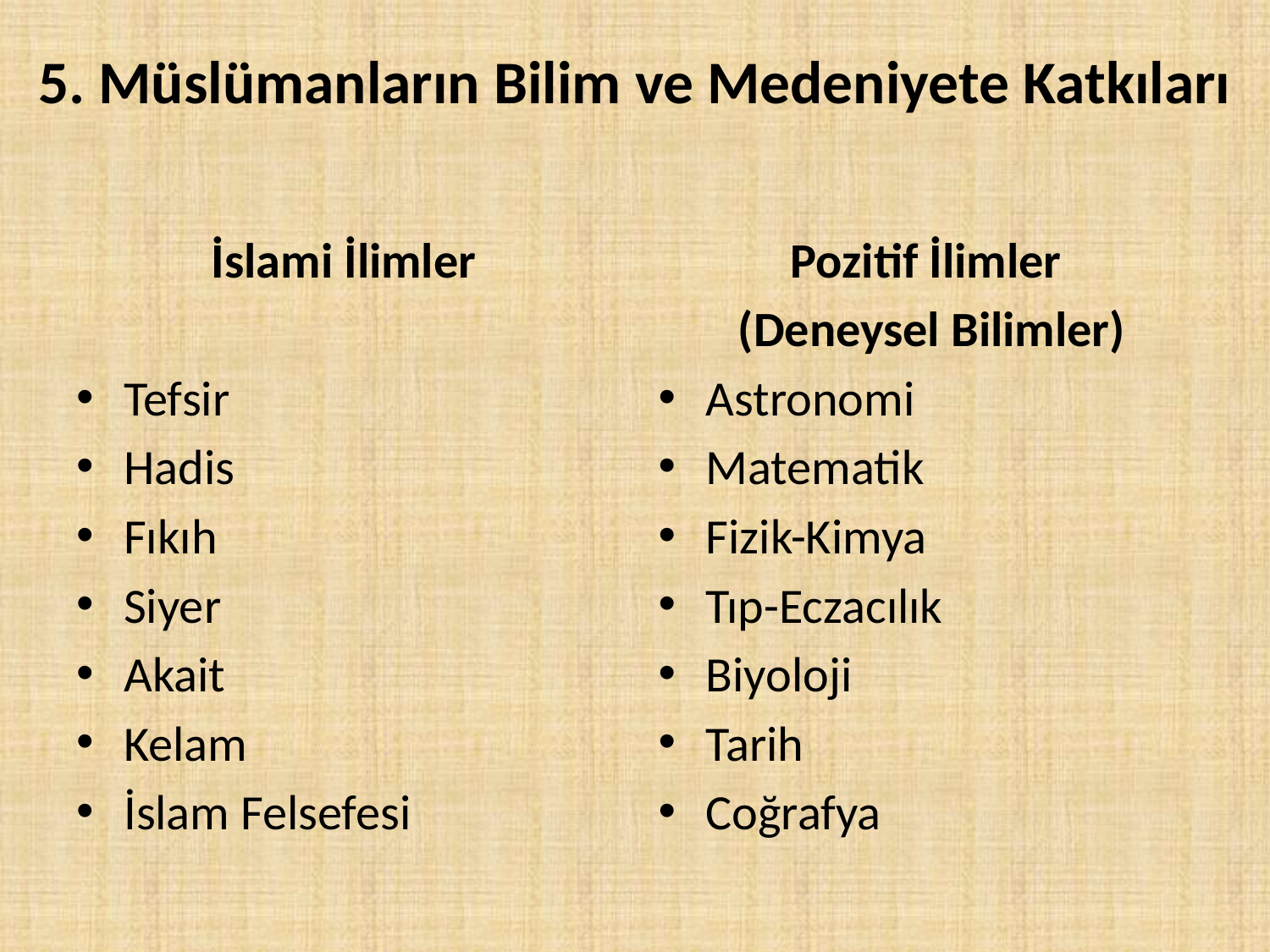

# 5. Müslümanların Bilim ve Medeniyete Katkıları
İslami İlimler

Tefsir
Hadis
Fıkıh
Siyer
Akait
Kelam
İslam Felsefesi

Pozitif İlimler
 (Deneysel Bilimler)
Astronomi
Matematik
Fizik-Kimya
Tıp-Eczacılık
Biyoloji
Tarih
Coğrafya